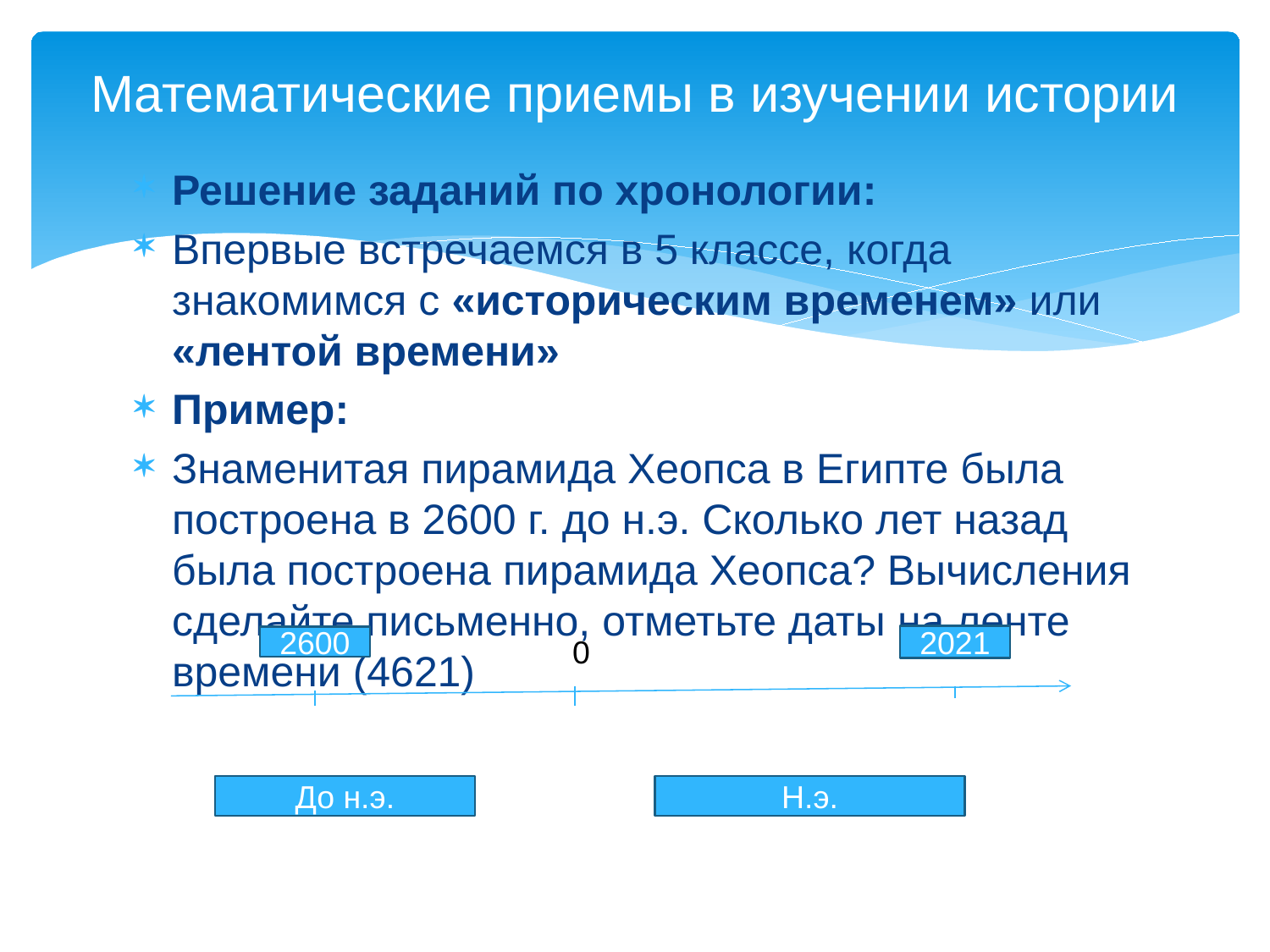

# Математические приемы в изучении истории
Решение заданий по хронологии:
Впервые встречаемся в 5 классе, когда знакомимся с «историческим временем» или «лентой времени»
Пример:
Знаменитая пирамида Хеопса в Египте была построена в 2600 г. до н.э. Сколько лет назад была построена пирамида Хеопса? Вычисления сделайте письменно, отметьте даты на ленте времени (4621)

0
2021
2600
До н.э.
Н.э.